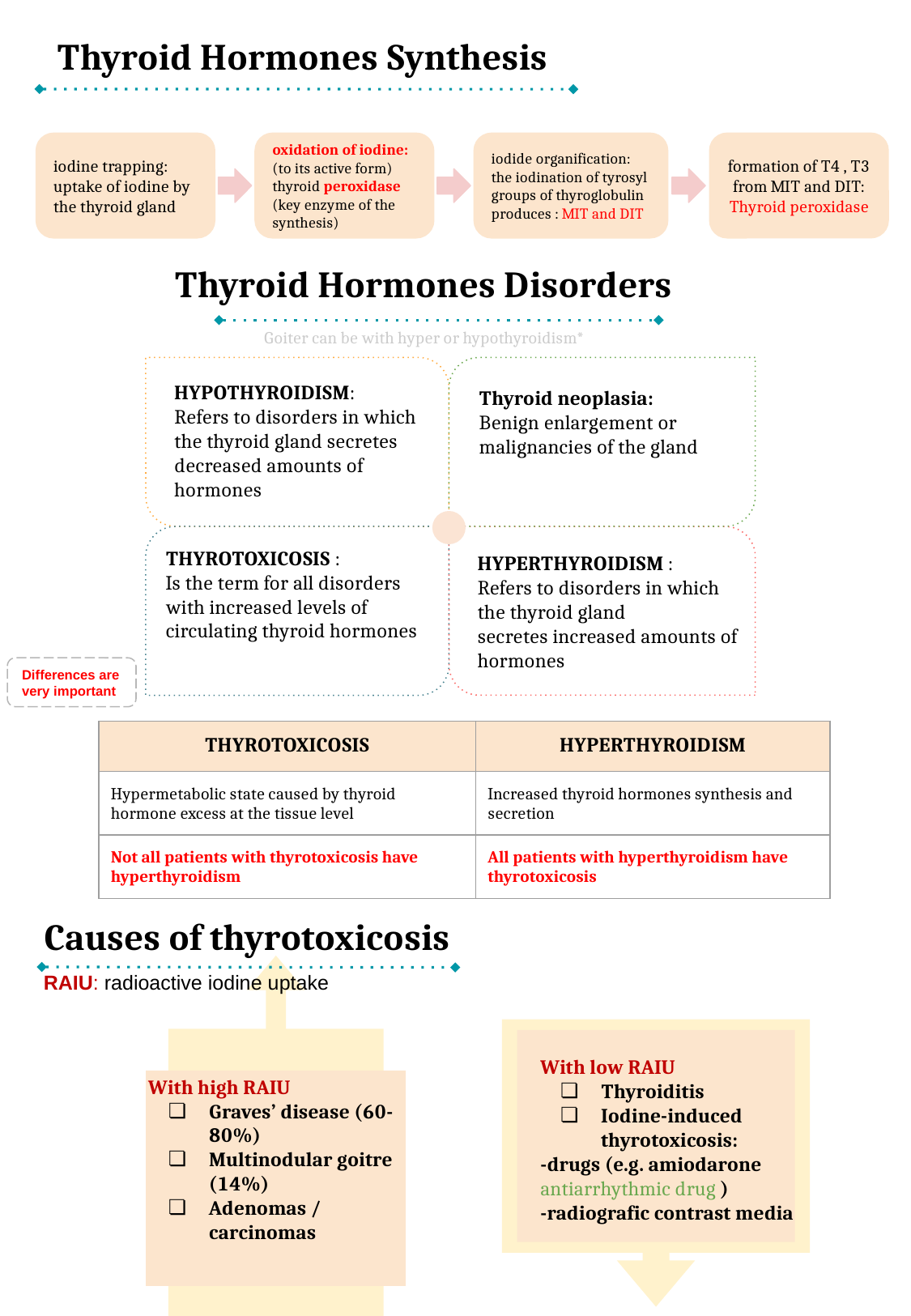

Thyroid Hormones Synthesis
formation of T4 , T3 from MIT and DIT:
Thyroid peroxidase
iodine trapping: uptake of iodine by the thyroid gland
oxidation of iodine: (to its active form) thyroid peroxidase (key enzyme of the synthesis)
iodide organification: the iodination of tyrosyl groups of thyroglobulin produces : MIT and DIT

Thyroid Hormones Disorders

Goiter can be with hyper or hypothyroidism*

HYPOTHYROIDISM:
Refers to disorders in which the thyroid gland secretes decreased amounts of hormones

Thyroid neoplasia:
Benign enlargement or malignancies of the gland

THYROTOXICOSIS :
Is the term for all disorders with increased levels of
circulating thyroid hormones

HYPERTHYROIDISM :
Refers to disorders in which the thyroid gland
secretes increased amounts of hormones
Differences are
very important
| THYROTOXICOSIS | HYPERTHYROIDISM |
| --- | --- |
| Hypermetabolic state caused by thyroid hormone excess at the tissue level | Increased thyroid hormones synthesis and secretion |
| Not all patients with thyrotoxicosis have hyperthyroidism | All patients with hyperthyroidism have thyrotoxicosis |
Causes of thyrotoxicosis

RAIU: radioactive iodine uptake

With low RAIU
Thyroiditis
Iodine-induced thyrotoxicosis:
-drugs (e.g. amiodarone antiarrhythmic drug )
-radiografic contrast media

With high RAIU
Graves’ disease (60-80%)
Multinodular goitre (14%)
Adenomas / carcinomas